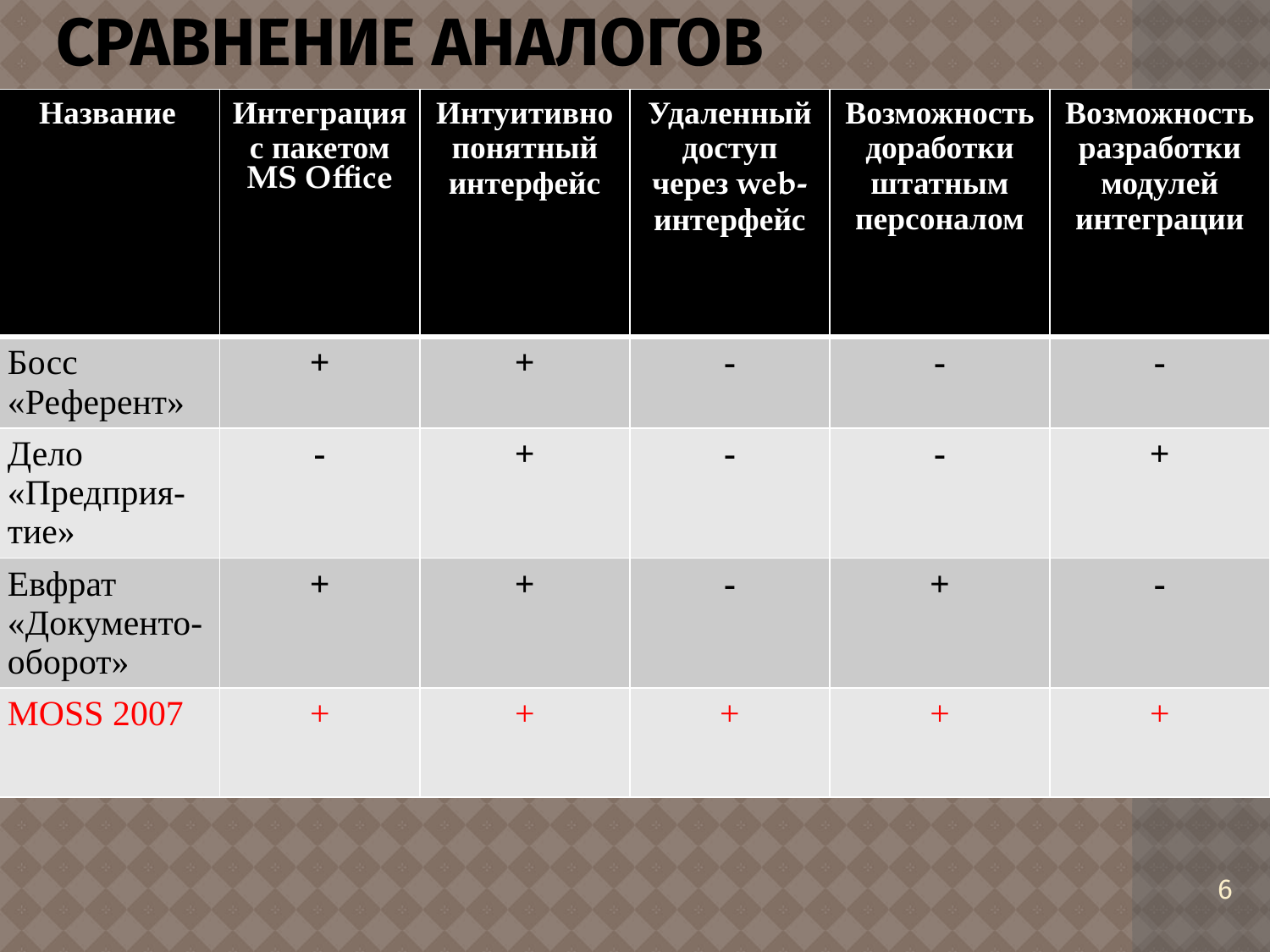

# Сравнение аналогов
| Название | Интеграция с пакетом MS Office | Интуитивно понятный интерфейс | Удаленный доступ через web-интерфейс | Возможность доработки штатным персоналом | Возможность разработки модулей интеграции |
| --- | --- | --- | --- | --- | --- |
| Босс «Референт» | + | + | - | - | - |
| Дело «Предприя-тие» | - | + | - | - | + |
| Евфрат «Документо-оборот» | + | + | - | + | - |
| MOSS 2007 | + | + | + | + | + |
6